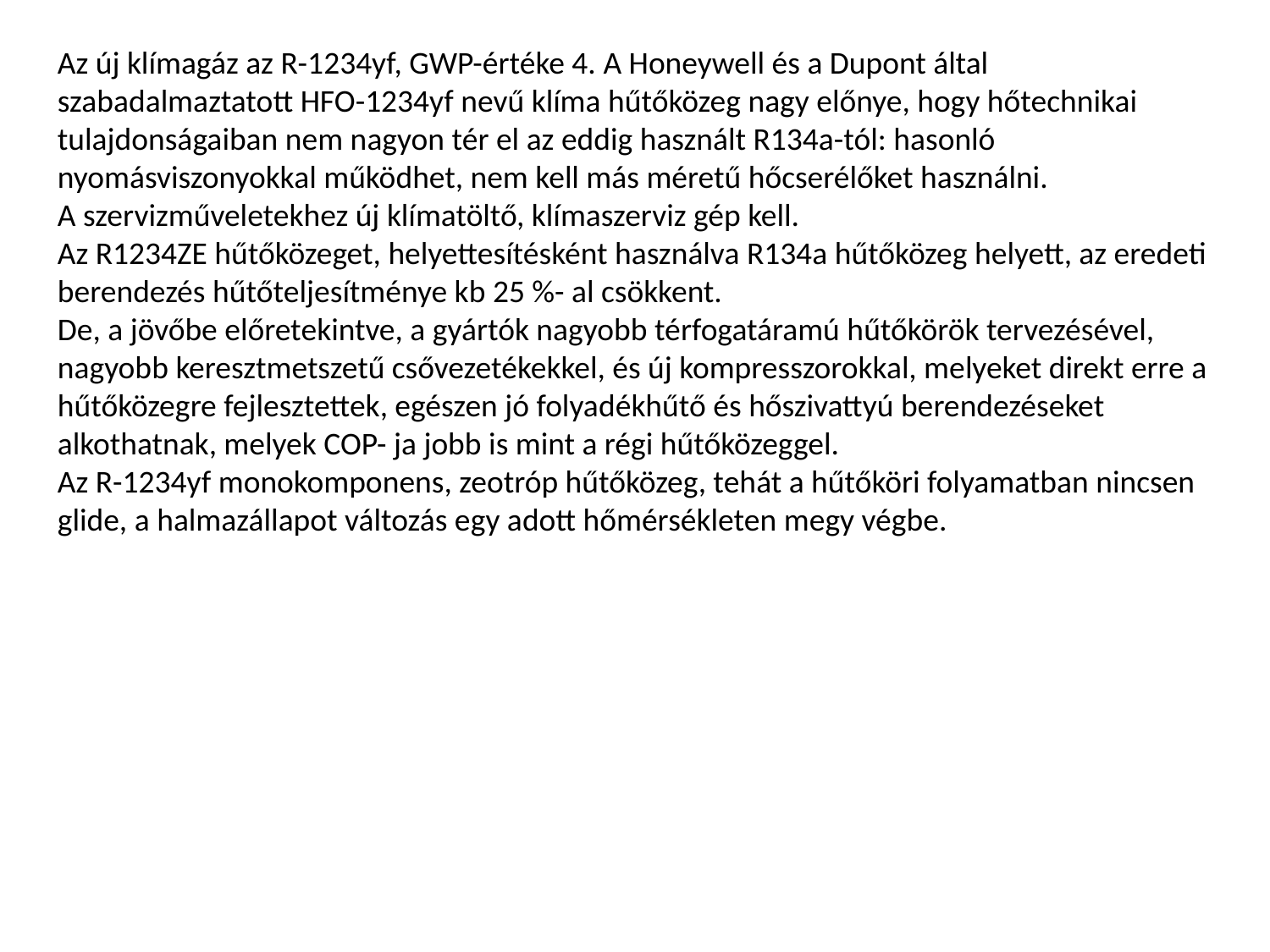

Az új klímagáz az R-1234yf, GWP-értéke 4. A Honeywell és a Dupont által szabadalmaztatott HFO-1234yf nevű klíma hűtőközeg nagy előnye, hogy hőtechnikai tulajdonságaiban nem nagyon tér el az eddig használt R134a-tól: hasonló nyomásviszonyokkal működhet, nem kell más méretű hőcserélőket használni.
A szervizműveletekhez új klímatöltő, klímaszerviz gép kell.
Az R1234ZE hűtőközeget, helyettesítésként használva R134a hűtőközeg helyett, az eredeti berendezés hűtőteljesítménye kb 25 %- al csökkent.
De, a jövőbe előretekintve, a gyártók nagyobb térfogatáramú hűtőkörök tervezésével, nagyobb keresztmetszetű csővezetékekkel, és új kompresszorokkal, melyeket direkt erre a hűtőközegre fejlesztettek, egészen jó folyadékhűtő és hőszivattyú berendezéseket alkothatnak, melyek COP- ja jobb is mint a régi hűtőközeggel.
Az R-1234yf monokomponens, zeotróp hűtőközeg, tehát a hűtőköri folyamatban nincsen glide, a halmazállapot változás egy adott hőmérsékleten megy végbe.